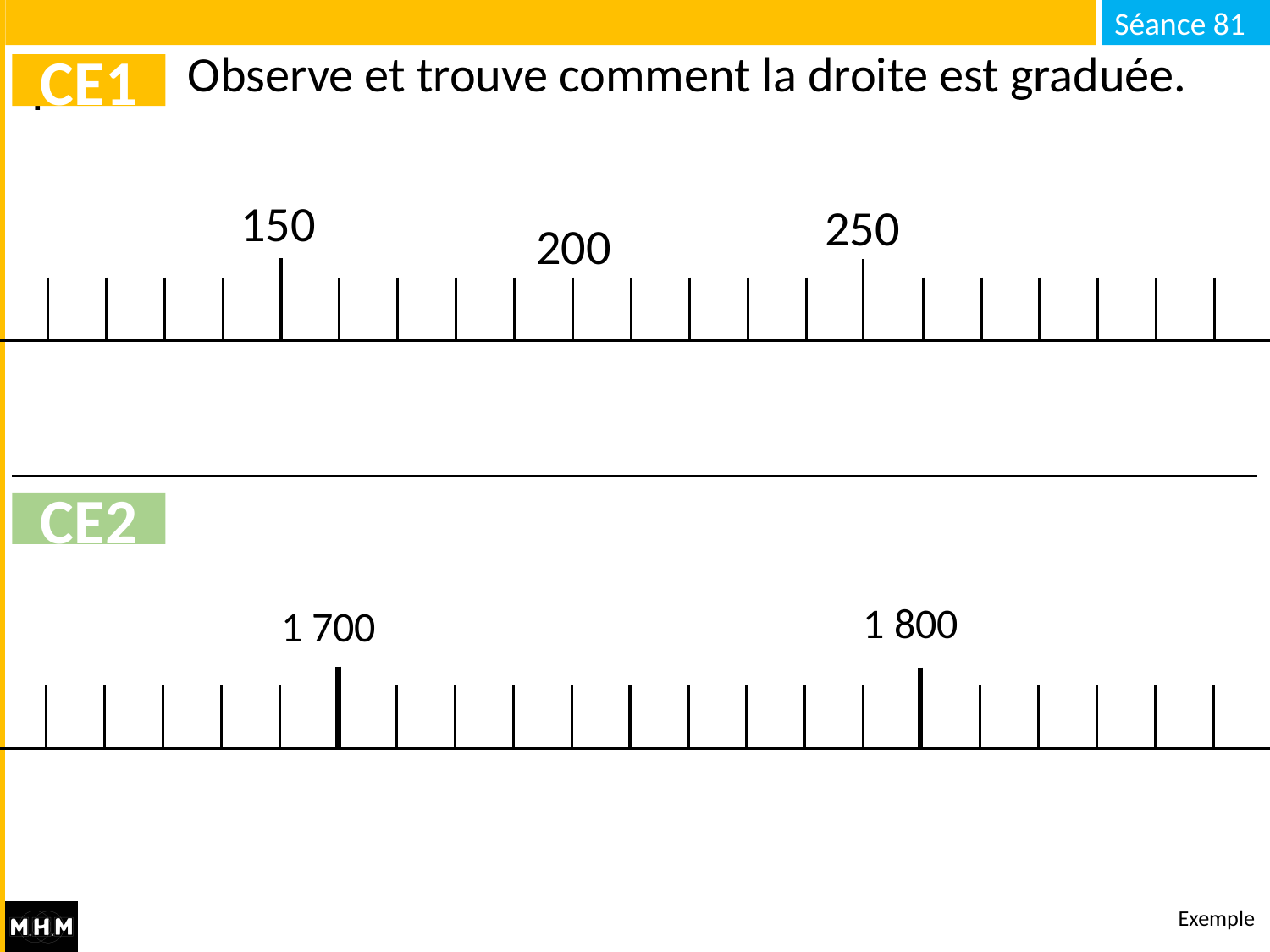

# Observe et trouve comment la droite est graduée.
CE1
150
250
200
CE2
1 800
1 700
Exemple